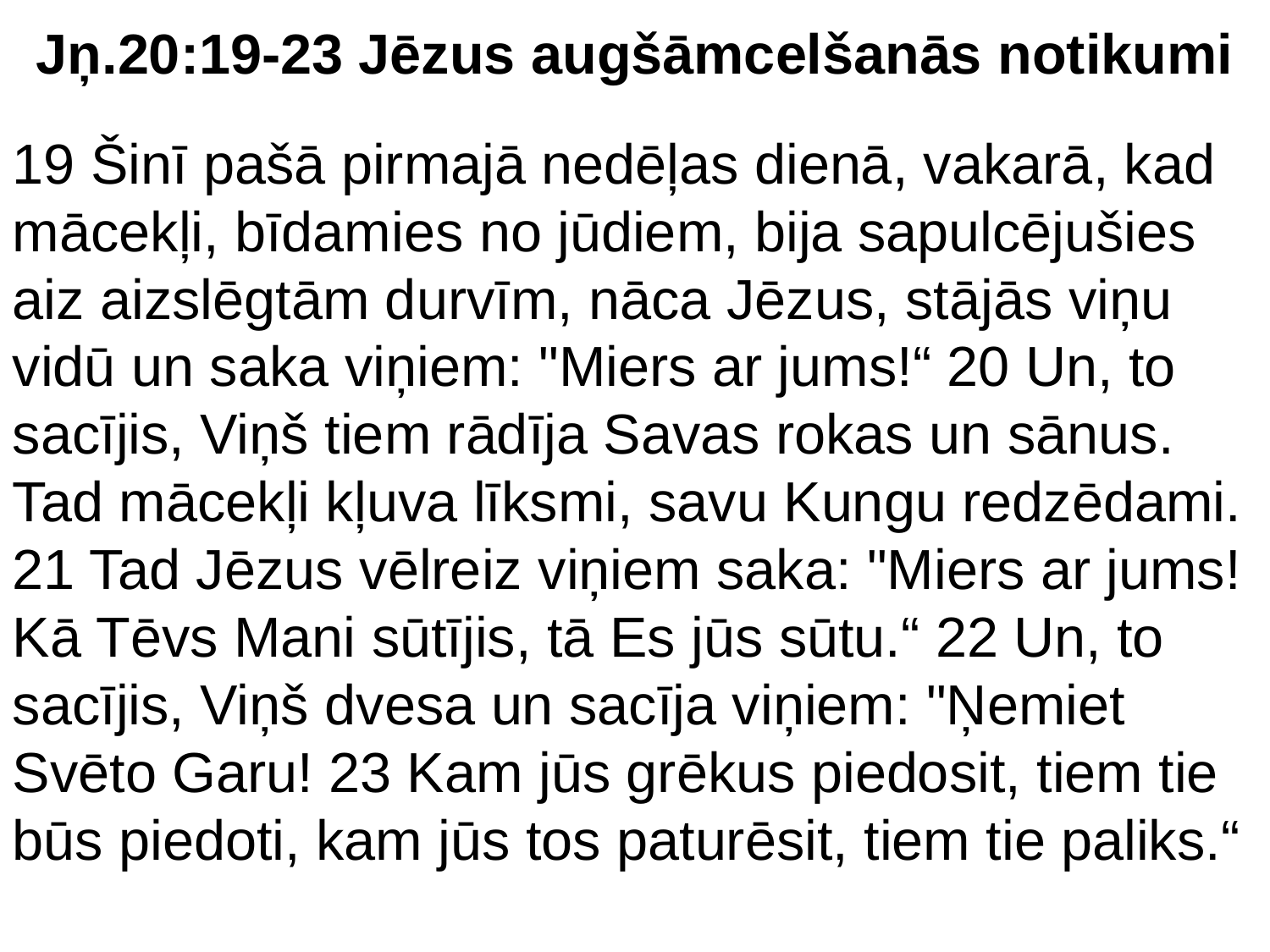

# Jņ.20:19-23 Jēzus augšāmcelšanās notikumi
19 Šinī pašā pirmajā nedēļas dienā, vakarā, kad mācekļi, bīdamies no jūdiem, bija sapulcējušies aiz aizslēgtām durvīm, nāca Jēzus, stājās viņu vidū un saka viņiem: "Miers ar jums!“ 20 Un, to sacījis, Viņš tiem rādīja Savas rokas un sānus. Tad mācekļi kļuva līksmi, savu Kungu redzēdami. 21 Tad Jēzus vēlreiz viņiem saka: "Miers ar jums! Kā Tēvs Mani sūtījis, tā Es jūs sūtu.“ 22 Un, to sacījis, Viņš dvesa un sacīja viņiem: "Ņemiet Svēto Garu! 23 Kam jūs grēkus piedosit, tiem tie būs piedoti, kam jūs tos paturēsit, tiem tie paliks.“